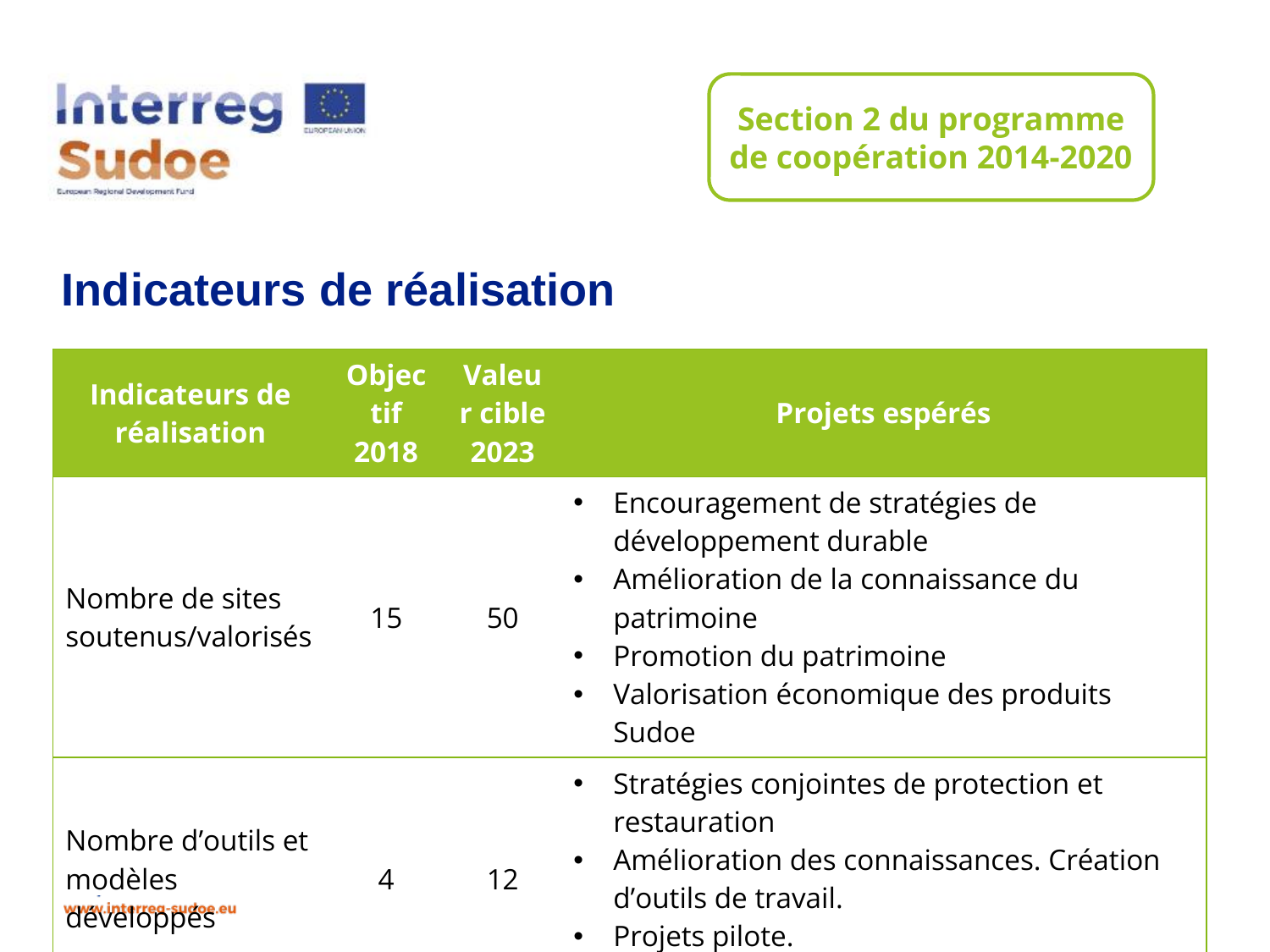

Section 2 du programme de coopération 2014-2020
# Indicateurs de réalisation
| Indicateurs de réalisation | Objectif 2018 | Valeur cible 2023 | Projets espérés |
| --- | --- | --- | --- |
| Nombre de sites soutenus/valorisés | 15 | 50 | Encouragement de stratégies de développement durable Amélioration de la connaissance du patrimoine Promotion du patrimoine Valorisation économique des produits Sudoe |
| Nombre d’outils et modèles développés | 4 | 12 | Stratégies conjointes de protection et restauration Amélioration des connaissances. Création d’outils de travail. Projets pilote. |